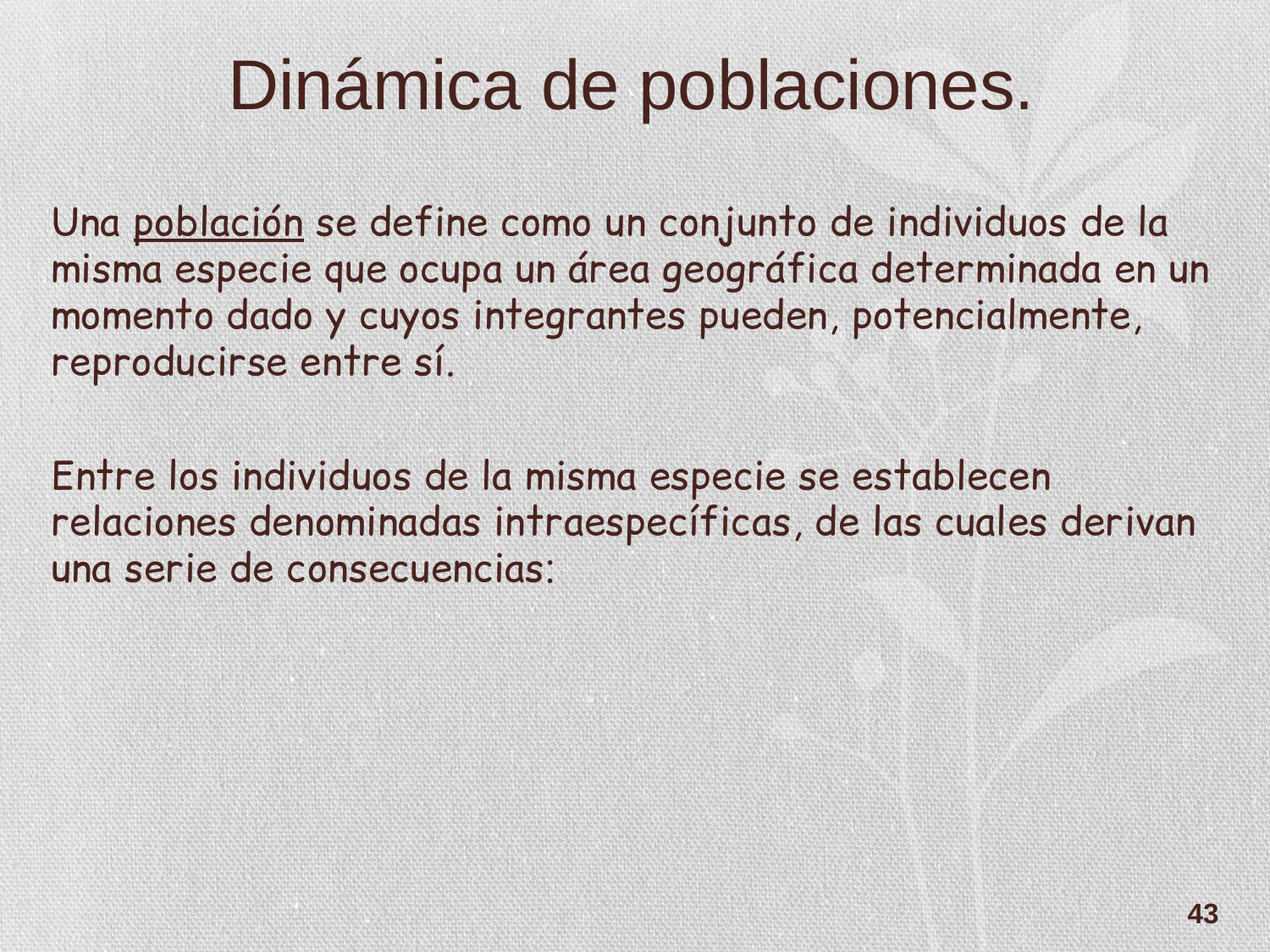

Dinámica de poblaciones.

Una población se define como un conjunto de individuos de la misma especie que ocupa un área geográfica determinada en un momento dado y cuyos integrantes pueden, potencialmente, reproducirse entre sí.

Entre los individuos de la misma especie se establecen relaciones denominadas intraespecíficas, de las cuales derivan una serie de consecuencias:

43